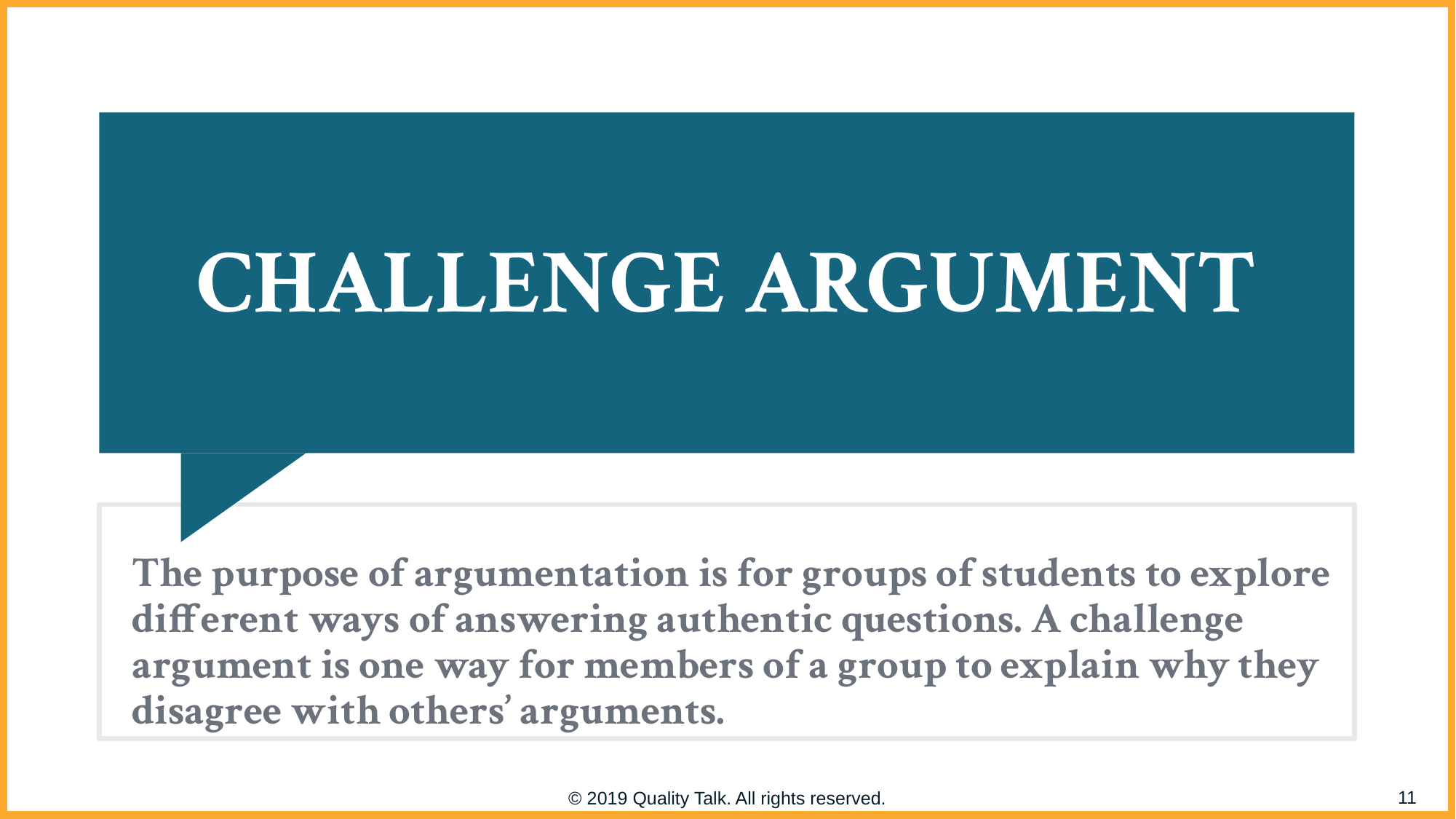

# CHALLENGE ARGUMENT

The purpose of argumentation is for groups of students to explore different ways of answering authentic questions. A challenge argument is one way for members of a group to explain why they disagree with others’ arguments.
11
© 2019 Quality Talk. All rights reserved.